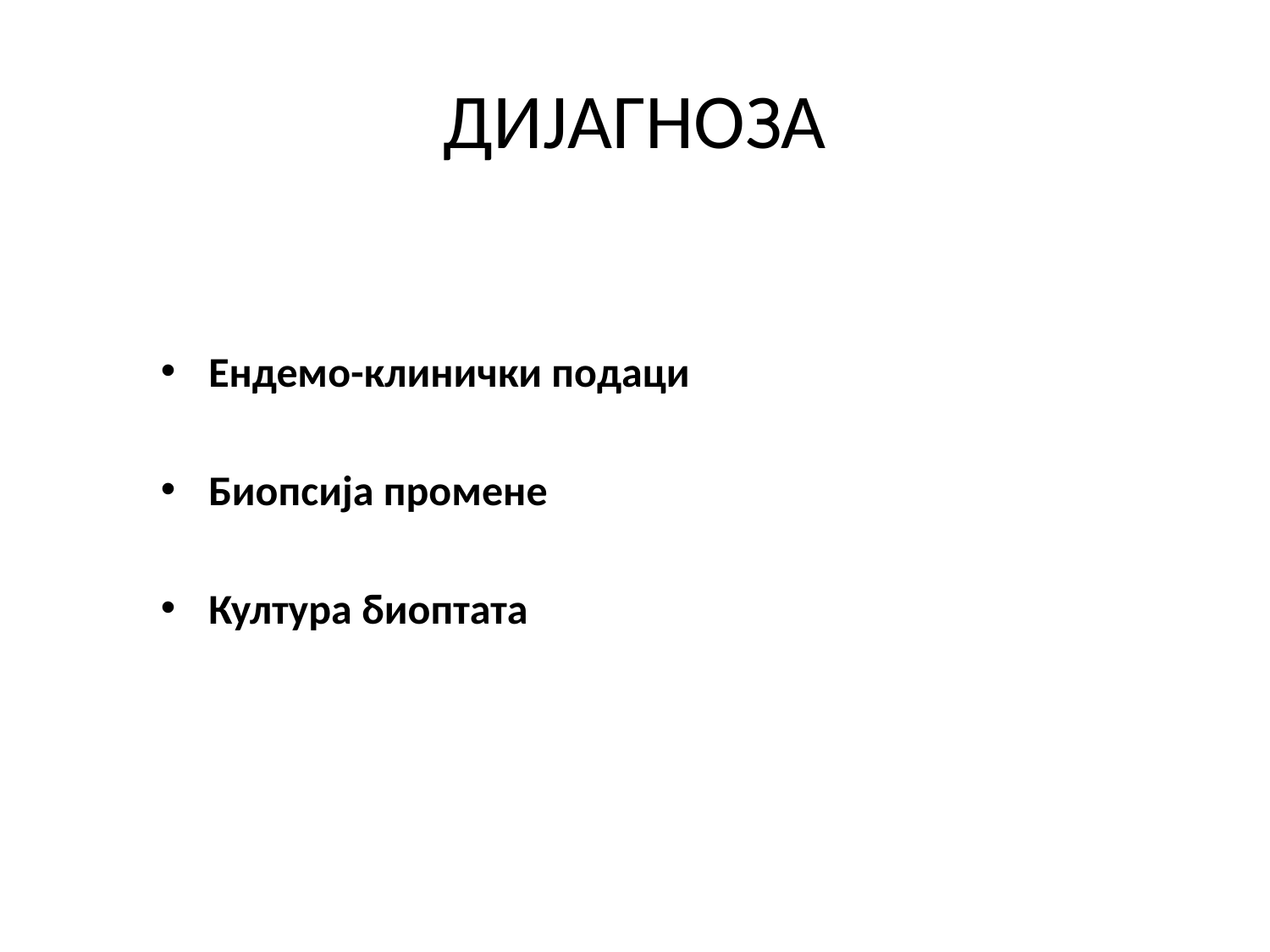

# ДИЈАГНОЗА
Ендемо-клинички подаци

Биопсија промене

Култура биоптата